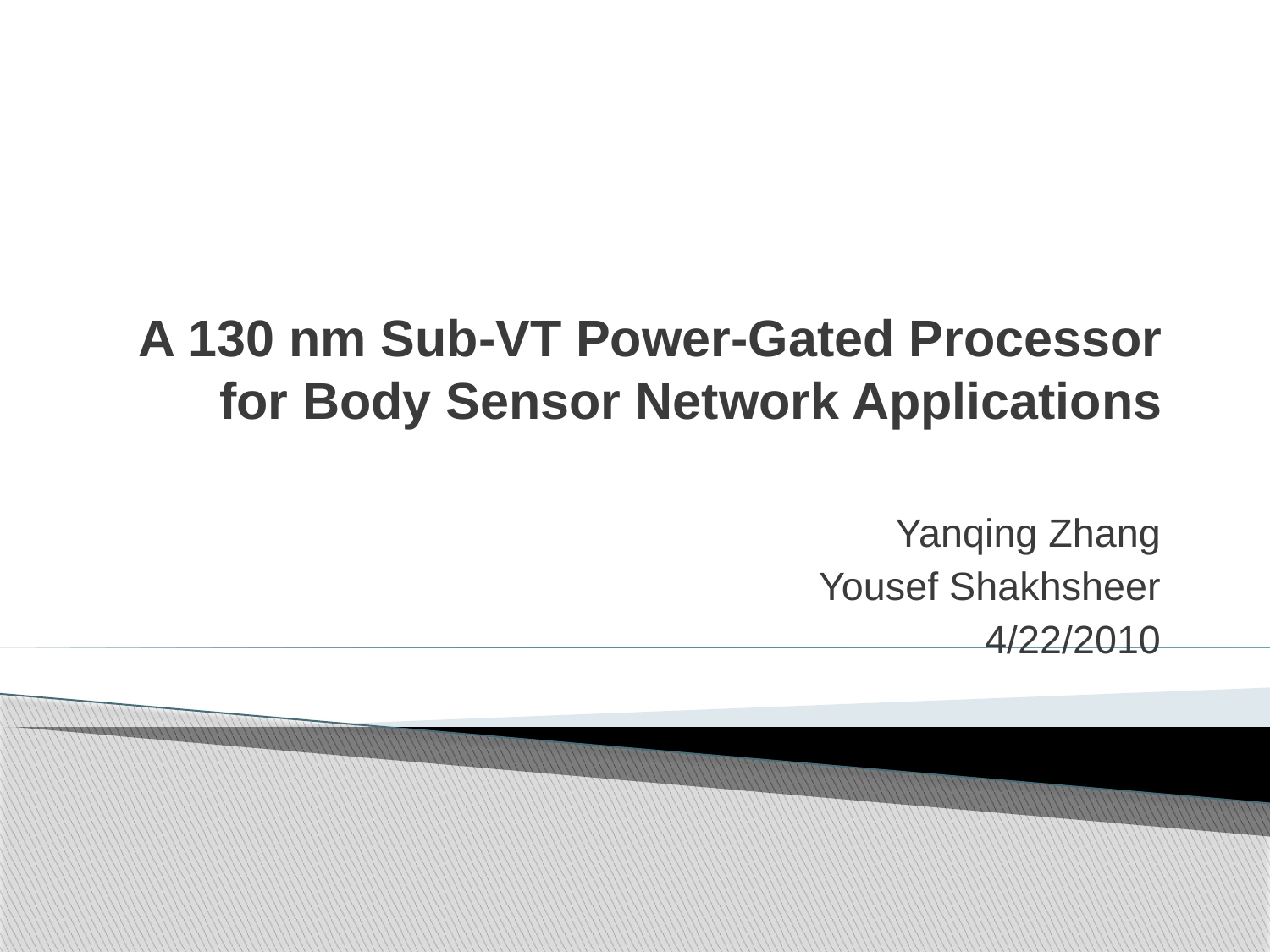

# A 130 nm Sub-VT Power-Gated Processor for Body Sensor Network Applications
Yanqing Zhang
Yousef Shakhsheer
4/22/2010